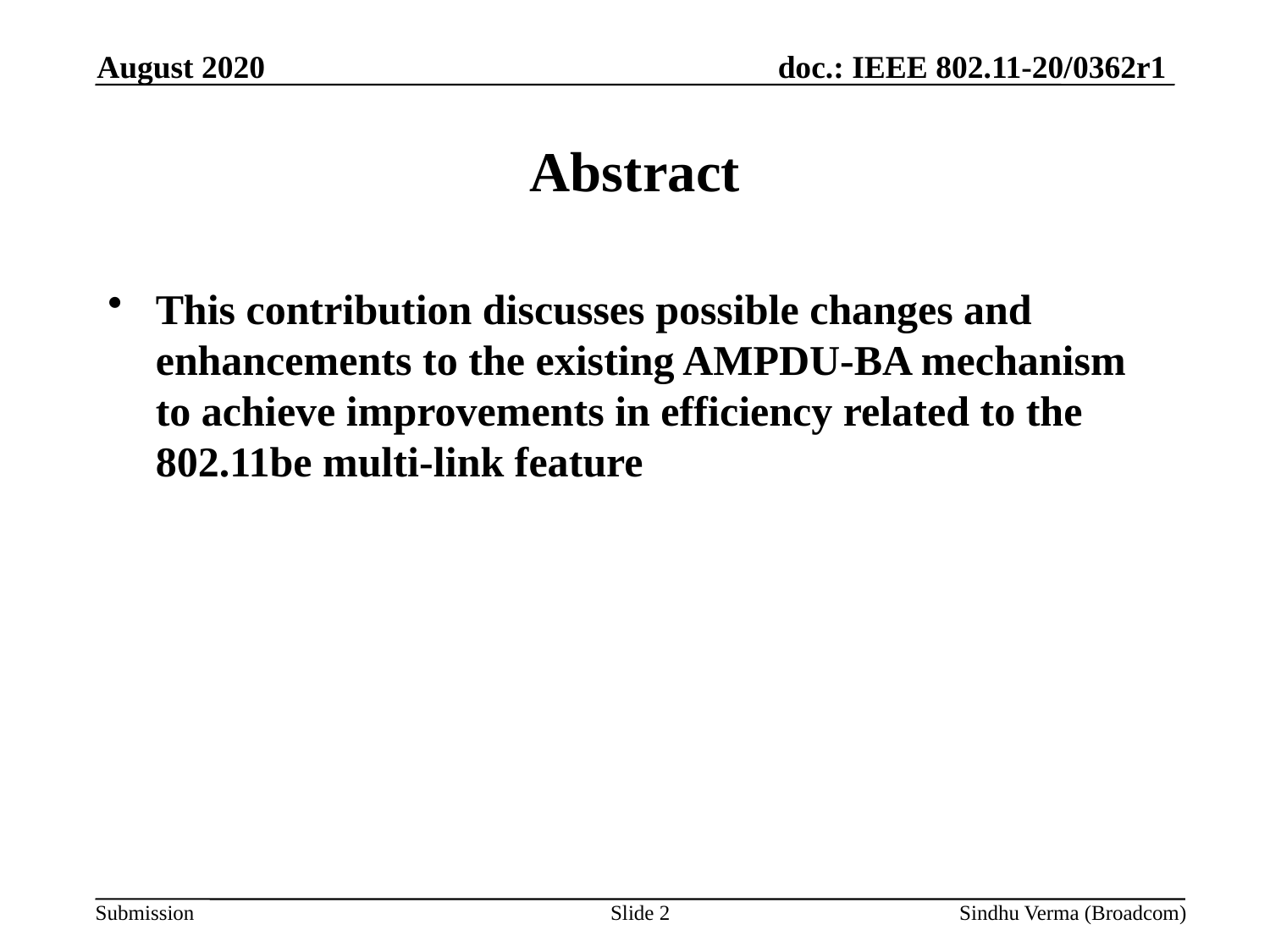

August 2020
# Abstract
This contribution discusses possible changes and enhancements to the existing AMPDU-BA mechanism to achieve improvements in efficiency related to the 802.11be multi-link feature

Slide 2
Sindhu Verma (Broadcom)